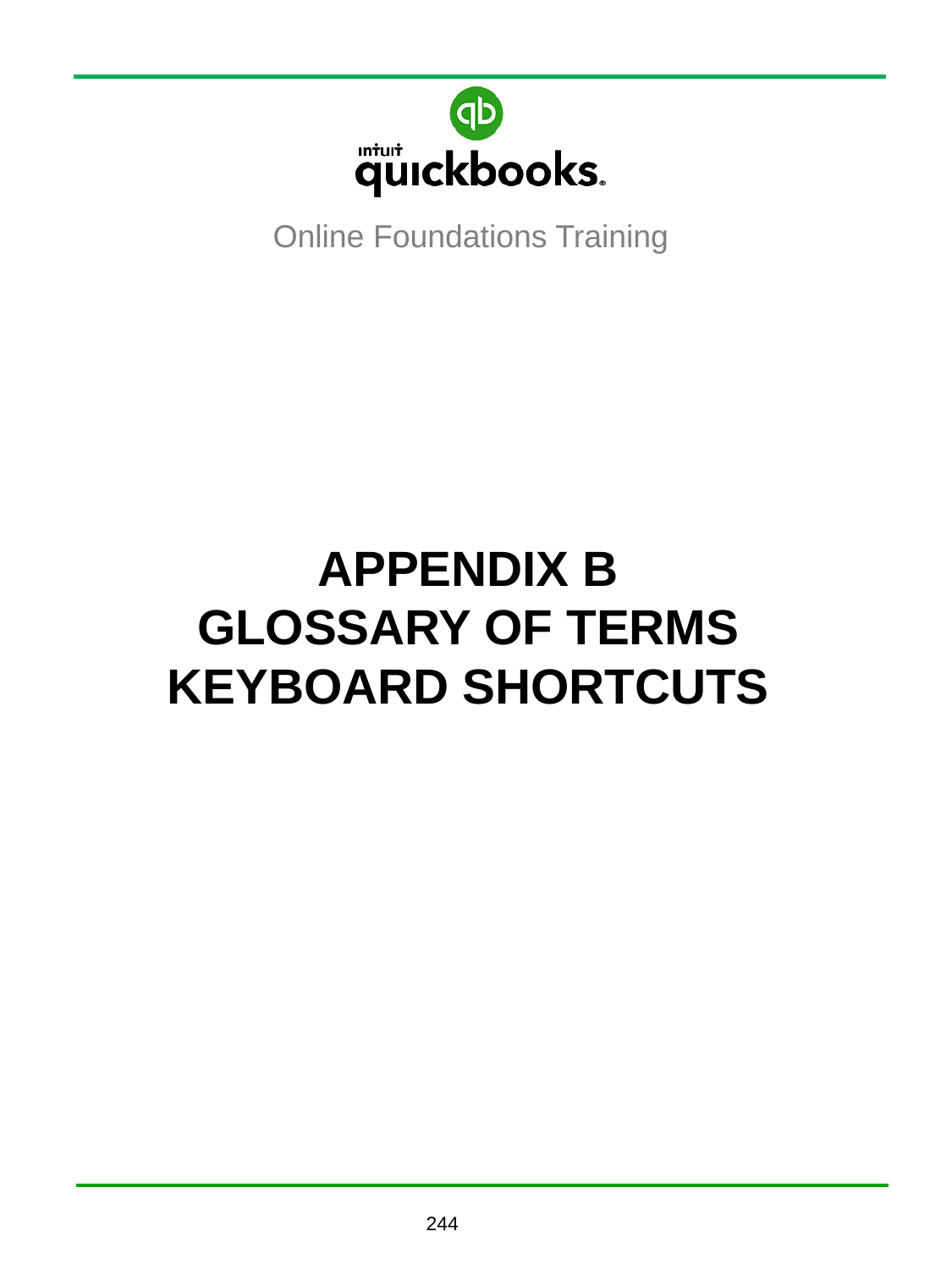

Online Foundations Training
# Appendix B Glossary of Terms Keyboard shortcuts